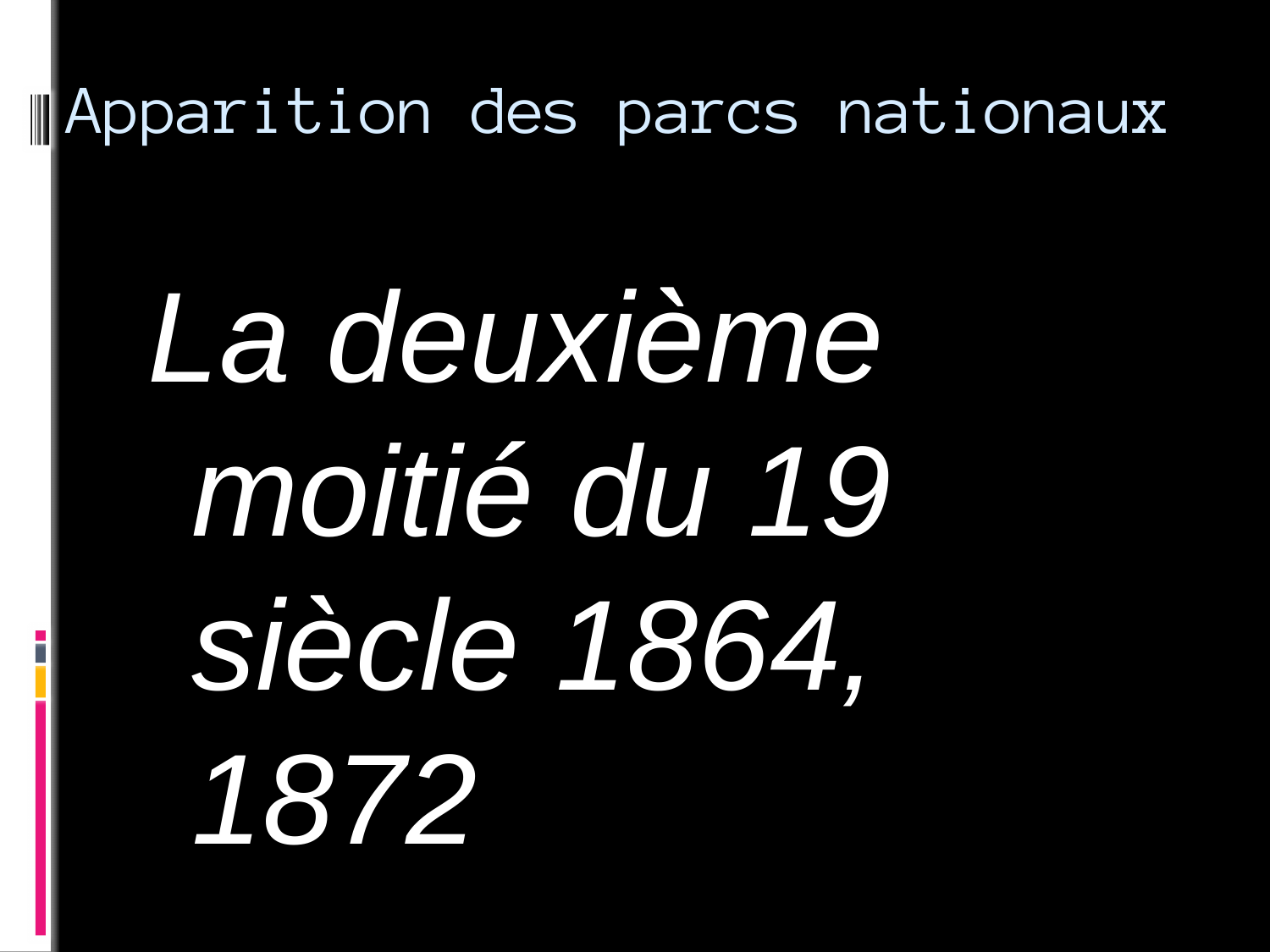

# Apparition des parcs nationaux
La deuxième moitié du 19 siècle 1864, 1872